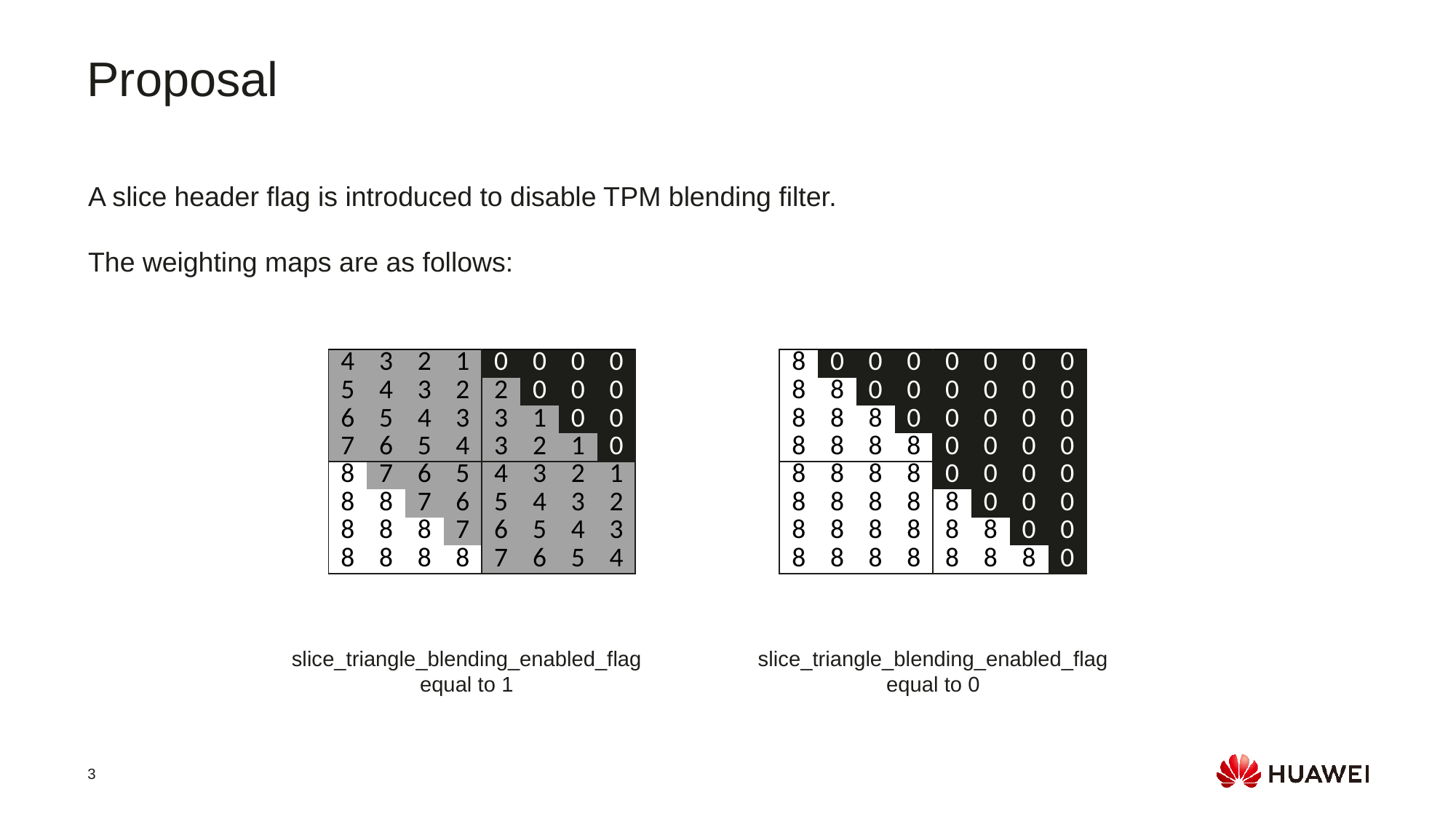

Proposal
A slice header flag is introduced to disable TPM blending filter.

The weighting maps are as follows:

| 4 | 3 | 2 | 1 | 0 | 0 | 0 | 0 |
| --- | --- | --- | --- | --- | --- | --- | --- |
| 5 | 4 | 3 | 2 | 2 | 0 | 0 | 0 |
| 6 | 5 | 4 | 3 | 3 | 1 | 0 | 0 |
| 7 | 6 | 5 | 4 | 3 | 2 | 1 | 0 |
| 8 | 7 | 6 | 5 | 4 | 3 | 2 | 1 |
| 8 | 8 | 7 | 6 | 5 | 4 | 3 | 2 |
| 8 | 8 | 8 | 7 | 6 | 5 | 4 | 3 |
| 8 | 8 | 8 | 8 | 7 | 6 | 5 | 4 |
| 8 | 0 | 0 | 0 | 0 | 0 | 0 | 0 |
| --- | --- | --- | --- | --- | --- | --- | --- |
| 8 | 8 | 0 | 0 | 0 | 0 | 0 | 0 |
| 8 | 8 | 8 | 0 | 0 | 0 | 0 | 0 |
| 8 | 8 | 8 | 8 | 0 | 0 | 0 | 0 |
| 8 | 8 | 8 | 8 | 0 | 0 | 0 | 0 |
| 8 | 8 | 8 | 8 | 8 | 0 | 0 | 0 |
| 8 | 8 | 8 | 8 | 8 | 8 | 0 | 0 |
| 8 | 8 | 8 | 8 | 8 | 8 | 8 | 0 |
slice_triangle_blending_enabled_flag equal to 1
slice_triangle_blending_enabled_flag equal to 0